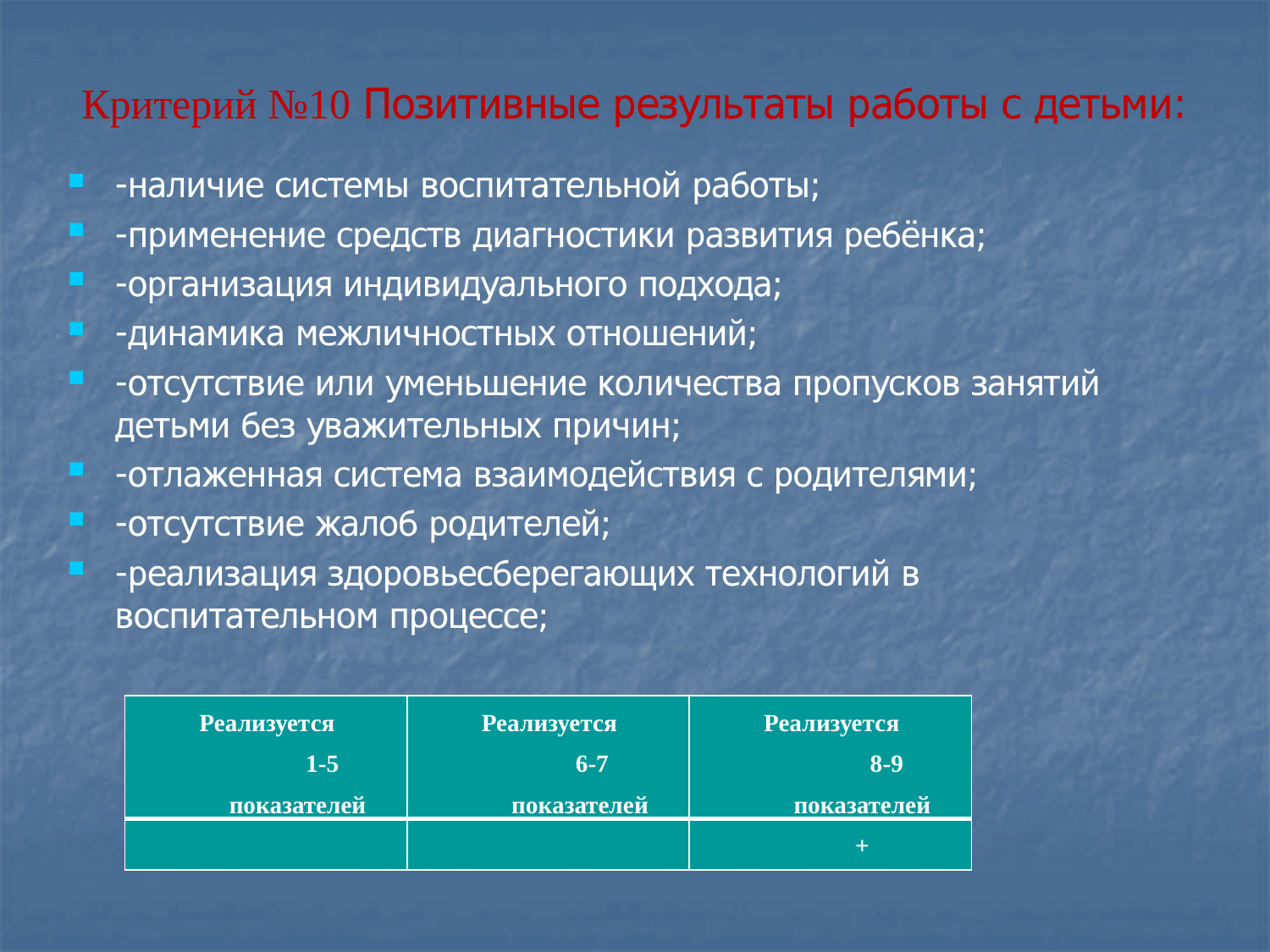

# Критерий №10 Позитивные результаты работы с детьми:
-наличие системы воспитательной работы;
-применение средств диагностики развития ребёнка;
-организация индивидуального подхода;
-динамика межличностных отношений;
-отсутствие или уменьшение количества пропусков занятий детьми без уважительных причин;
-отлаженная система взаимодействия с родителями;
-отсутствие жалоб родителей;
-реализация здоровьесберегающих технологий в воспитательном процессе;

| Реализуется 1-5 показателей | Реализуется 6-7 показателей | Реализуется 8-9 показателей |
| --- | --- | --- |
|  |  | + |